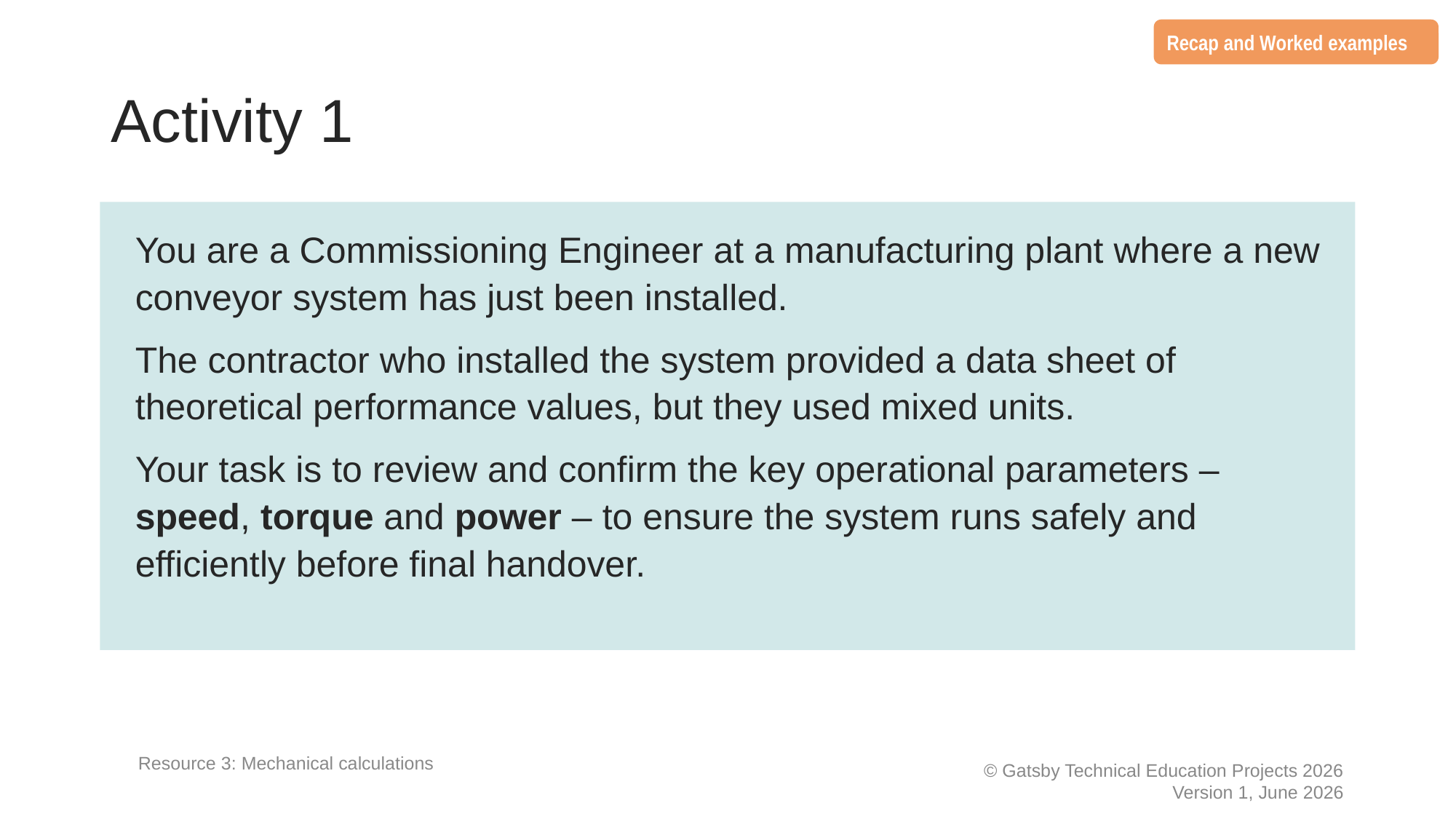

Recap and Worked examples
# Activity 1
You are a Commissioning Engineer at a manufacturing plant where a new conveyor system has just been installed.
The contractor who installed the system provided a data sheet of theoretical performance values, but they used mixed units.
Your task is to review and confirm the key operational parameters – speed, torque and power – to ensure the system runs safely and efficiently before final handover.
Resource 3: Mechanical calculations